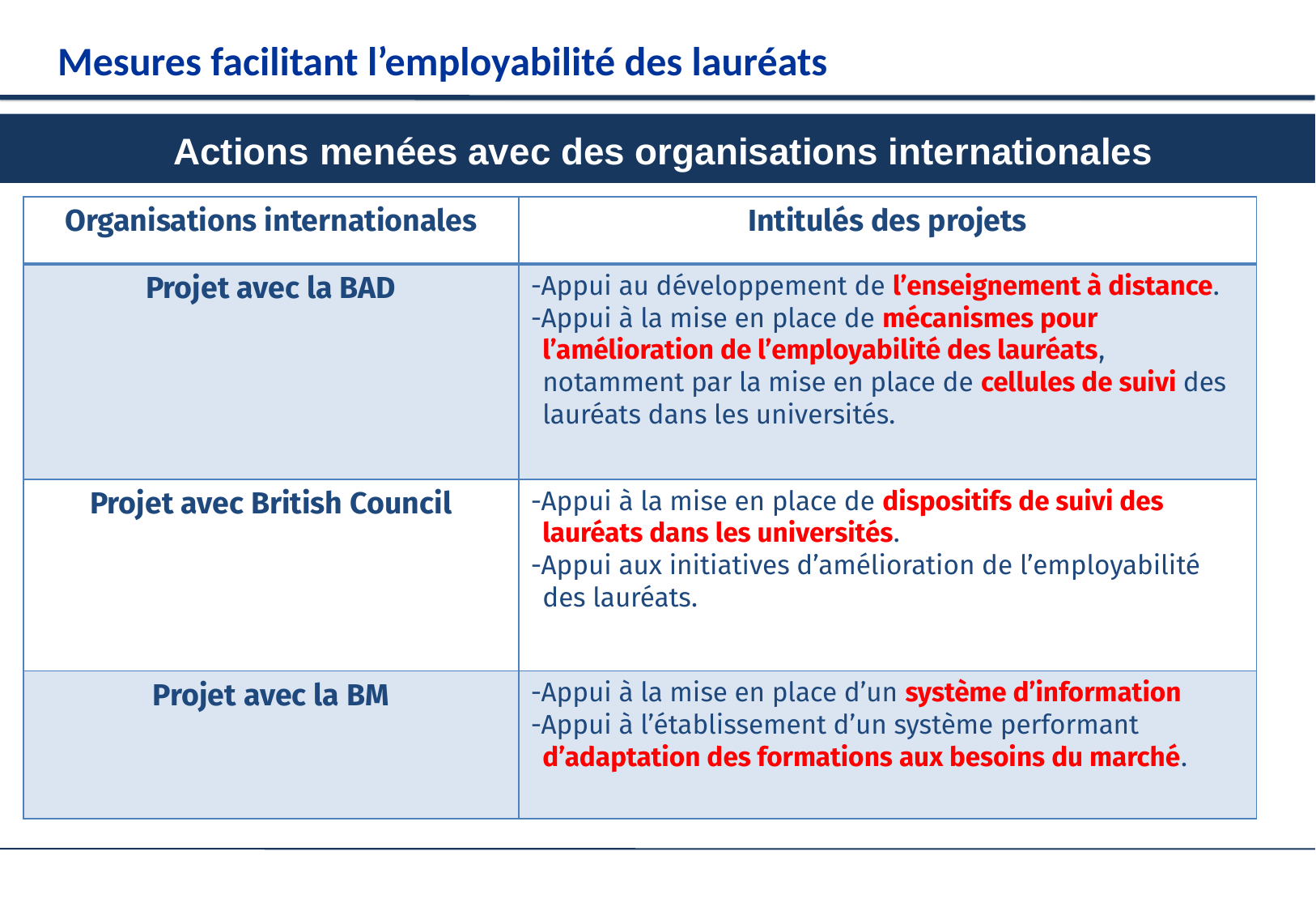

Mesures facilitant l’employabilité des lauréats
 Actions menées avec des organisations internationales
| Organisations internationales | Intitulés des projets |
| --- | --- |
| Projet avec la BAD | -Appui au développement de l’enseignement à distance. -Appui à la mise en place de mécanismes pour l’amélioration de l’employabilité des lauréats, notamment par la mise en place de cellules de suivi des lauréats dans les universités. |
| Projet avec British Council | -Appui à la mise en place de dispositifs de suivi des lauréats dans les universités. -Appui aux initiatives d’amélioration de l’employabilité des lauréats. |
| Projet avec la BM | -Appui à la mise en place d’un système d’information -Appui à l’établissement d’un système performant d’adaptation des formations aux besoins du marché. |